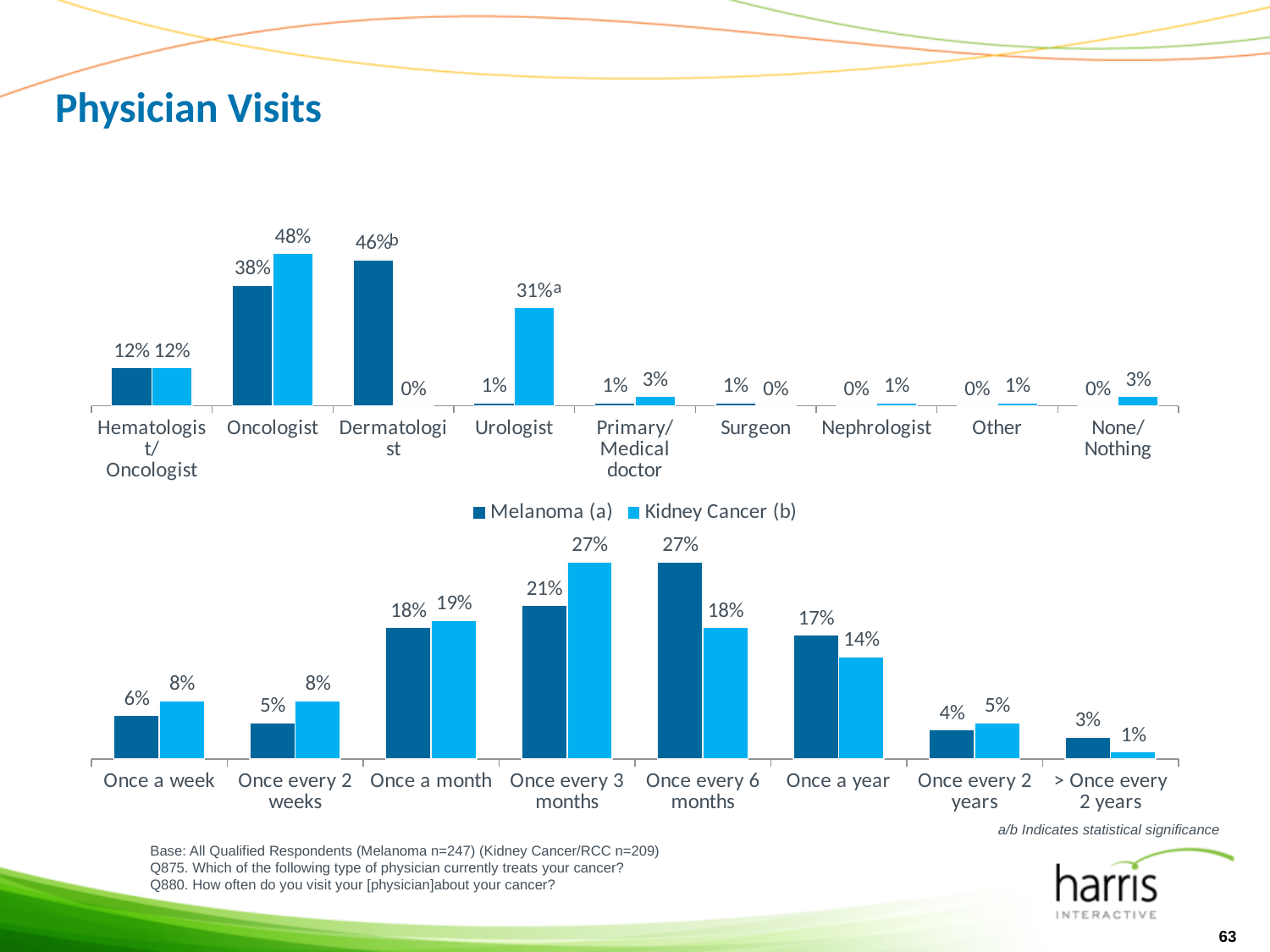

# Physician Visits

### Chart

| Category | Melanoma (a) | Kidney Cancer (b) |
|---|---|---|
| Hematologist/
Oncologist | 0.12000000000000002 | 0.12000000000000002 |
| Oncologist | 0.3800000000000009 | 0.4800000000000003 |
| Dermatologist | 0.46 | 0.0 |
| Urologist | 0.010000000000000005 | 0.3100000000000008 |
| Primary/
Medical doctor | 0.010000000000000005 | 0.030000000000000002 |
| Surgeon | 0.010000000000000005 | 0.0 |
| Nephrologist | 0.0 | 0.010000000000000005 |
| Other | 0.0 | 0.010000000000000005 |
| None/Nothing | 0.0 | 0.030000000000000002 |
b
a

### Chart

| Category | Melanoma (a) | Kidney Cancer (b) |
|---|---|---|
| Once a week | 0.06000000000000003 | 0.08000000000000004 |
| Once every 2 weeks | 0.05 | 0.08000000000000004 |
| Once a month | 0.18000000000000024 | 0.19 |
| Once every 3 months | 0.21000000000000021 | 0.27 |
| Once every 6 months | 0.27 | 0.18000000000000024 |
| Once a year | 0.17 | 0.14 |
| Once every 2 years | 0.04000000000000002 | 0.05 |
| > Once every 2 years | 0.030000000000000002 | 0.010000000000000005 |
a/b Indicates statistical significance
Base: All Qualified Respondents (Melanoma n=247) (Kidney Cancer/RCC n=209)
Q875. Which of the following type of physician currently treats your cancer?
Q880. How often do you visit your [physician]about your cancer?
63